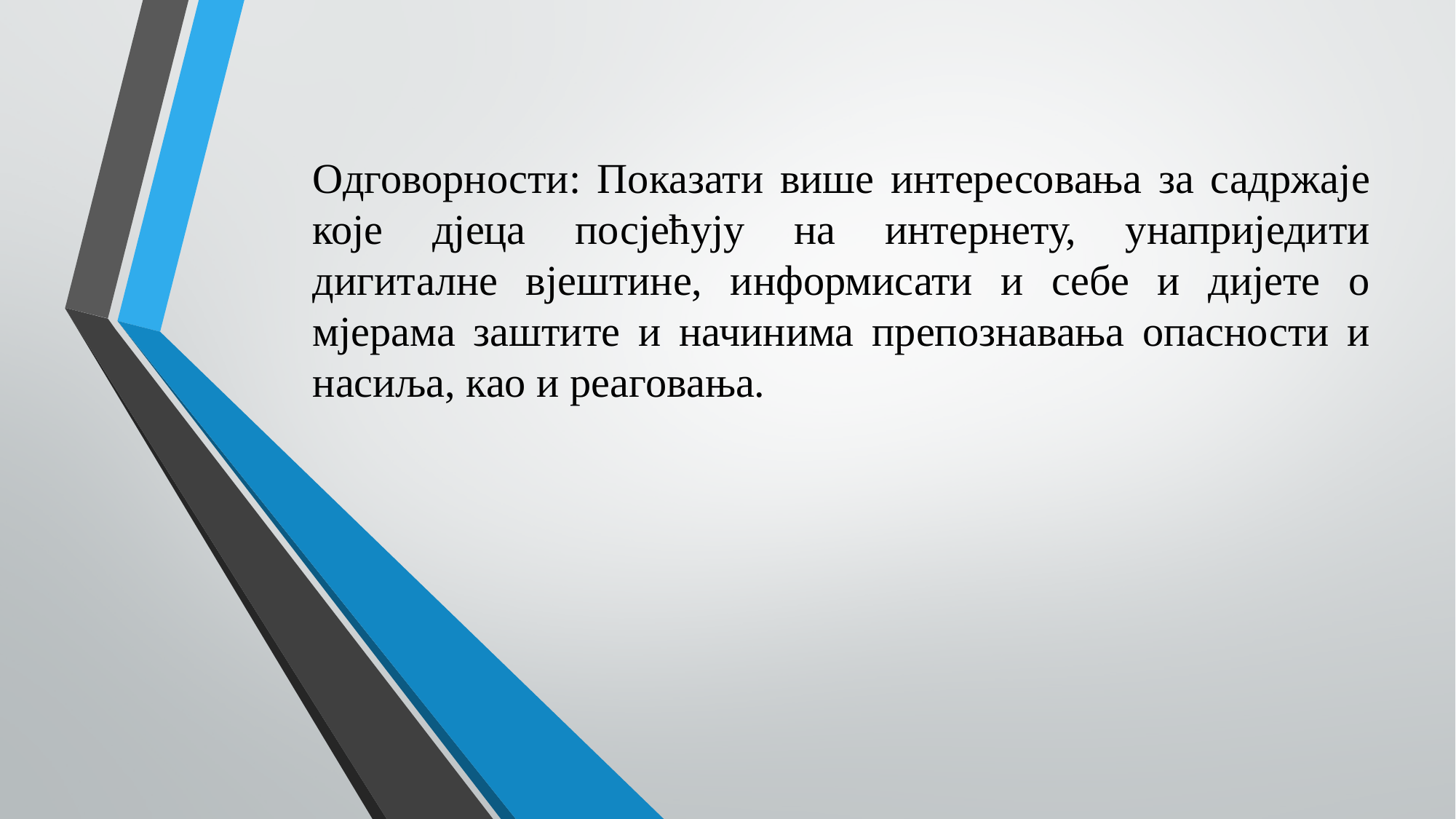

Одговорности: Показати више интересовања за садржаје које дјеца посјећују на интернету, унаприједити дигиталне вјештине, информисати и себе и дијете о мјерама заштите и начинима препознавања опасности и насиља, као и реаговања.